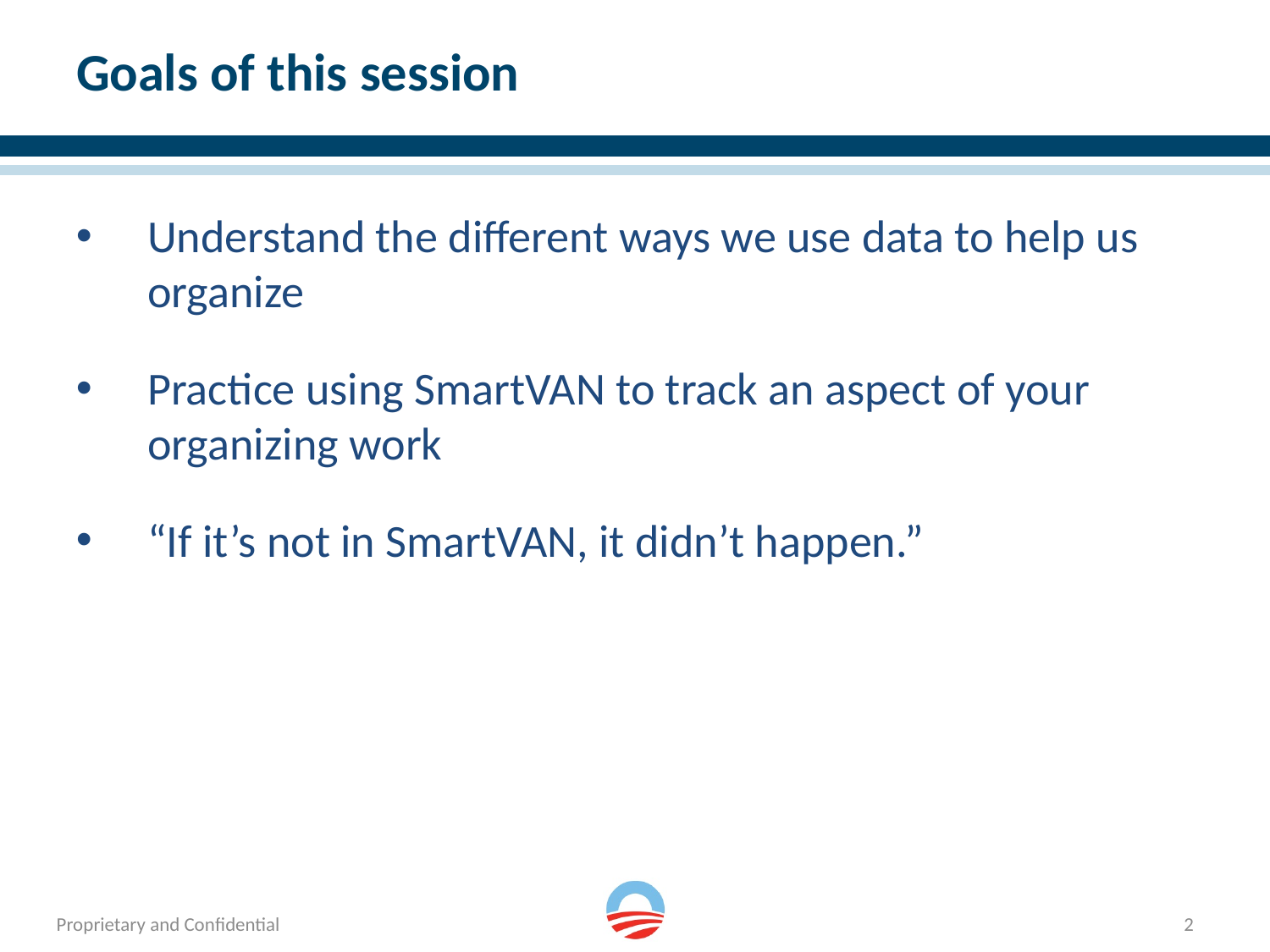

# Goals of this session
Understand the different ways we use data to help us organize
Practice using SmartVAN to track an aspect of your organizing work
“If it’s not in SmartVAN, it didn’t happen.”
2